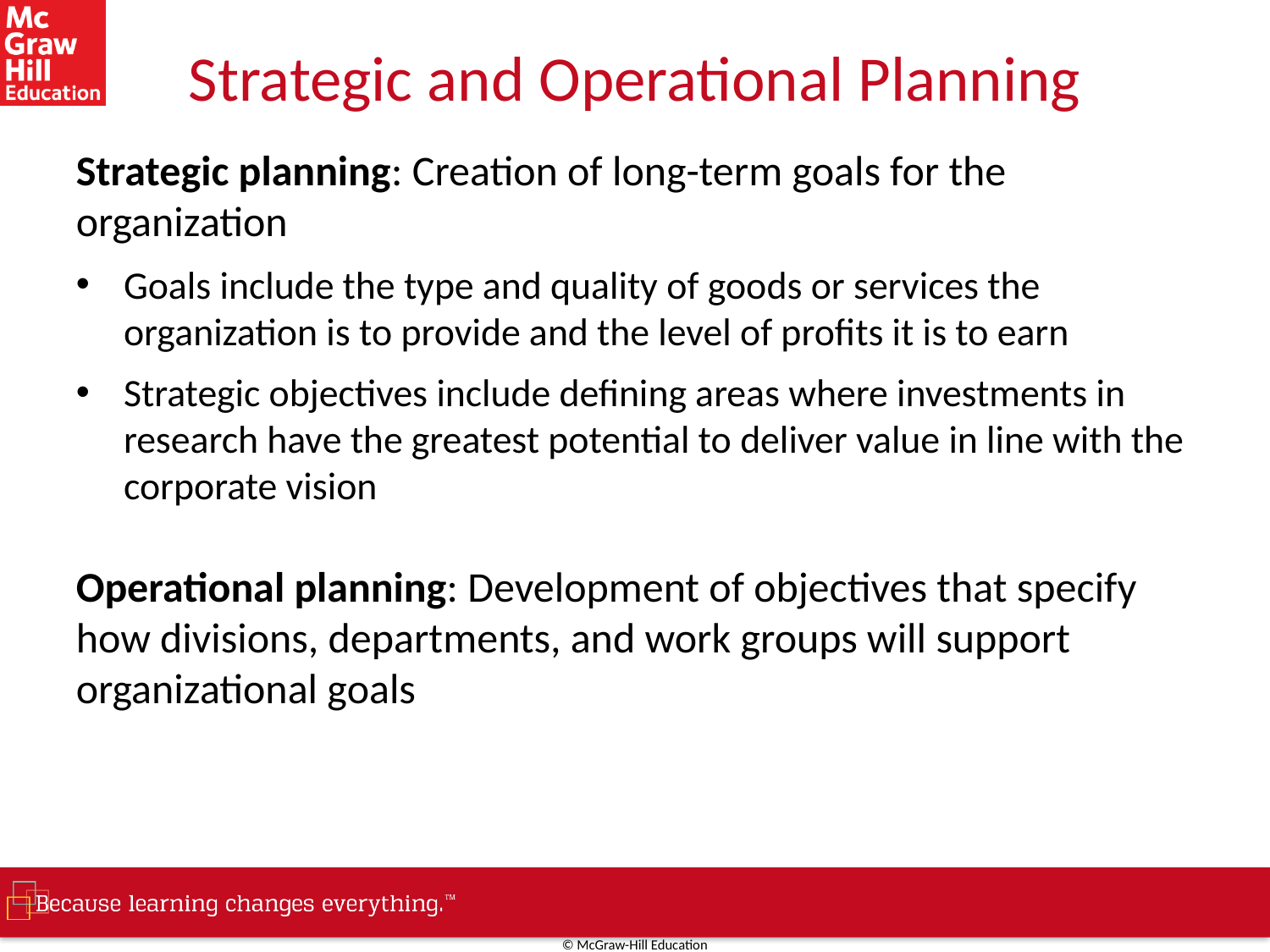

# Strategic and Operational Planning
Strategic planning: Creation of long-term goals for the organization
Goals include the type and quality of goods or services the organization is to provide and the level of profits it is to earn
Strategic objectives include defining areas where investments in research have the greatest potential to deliver value in line with the corporate vision

Operational planning: Development of objectives that specify how divisions, departments, and work groups will support organizational goals